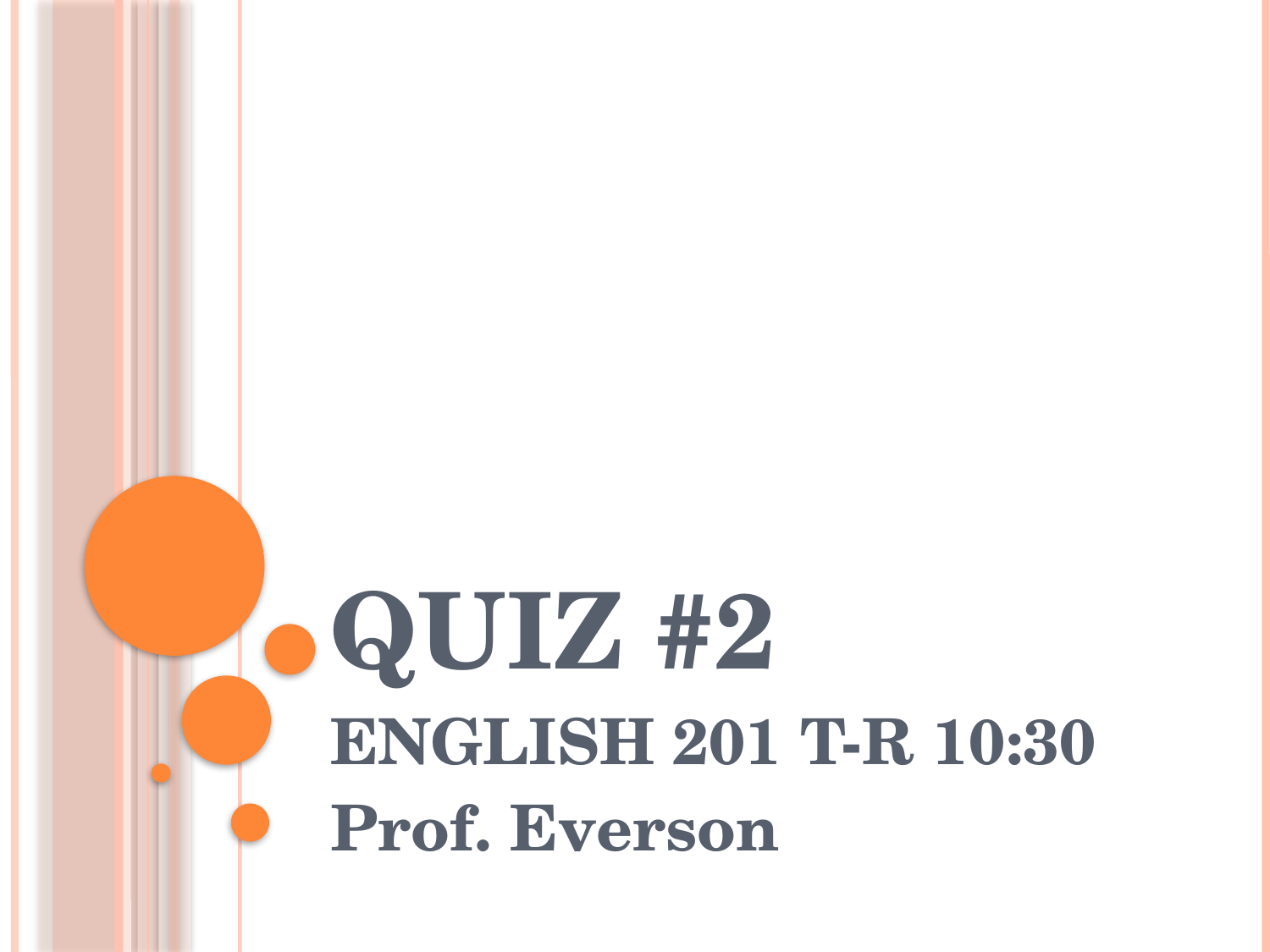

# Quiz #2
ENGLISH 201 T-R 10:30
Prof. Everson